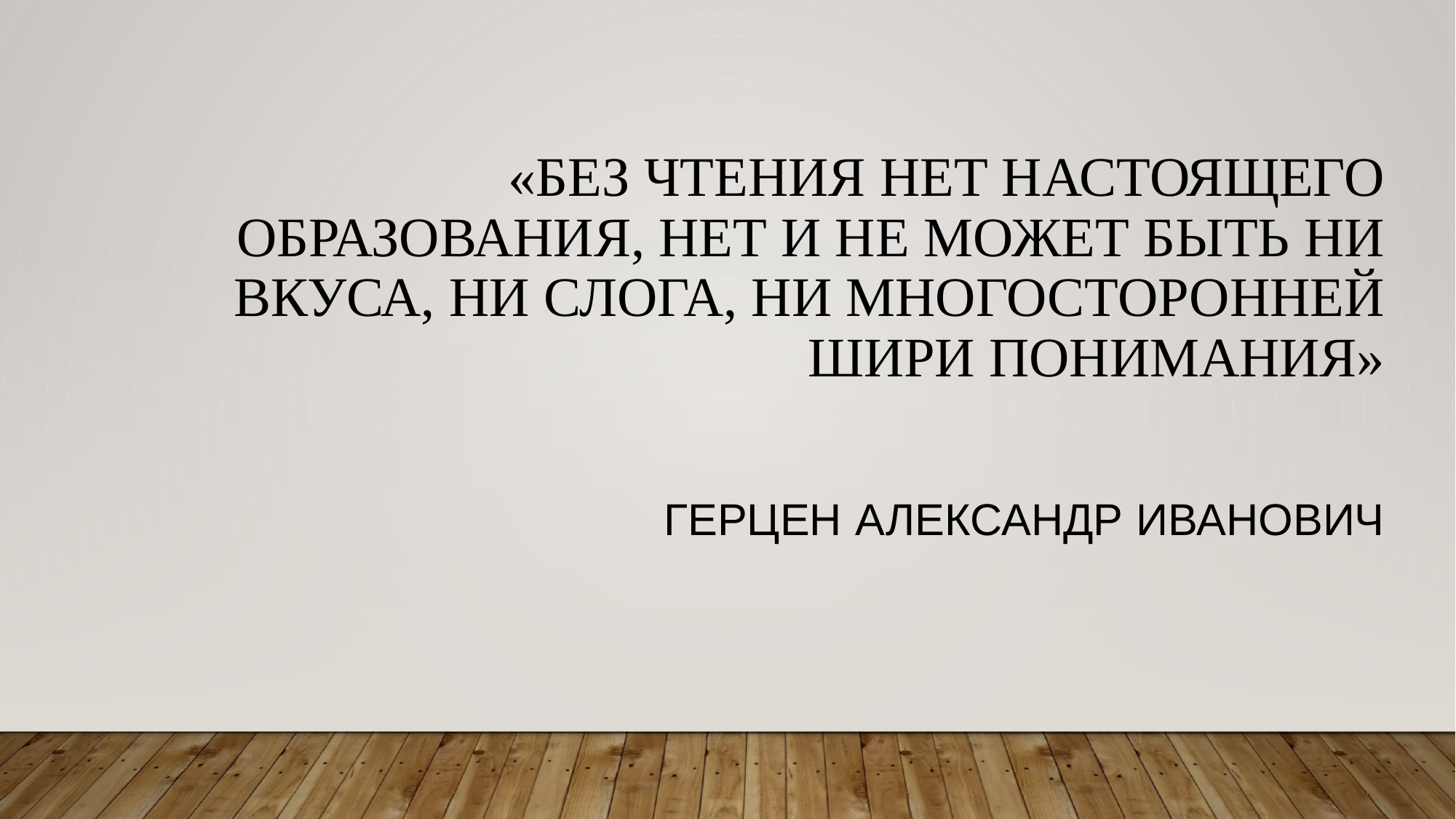

«Без чтения нет настоящего образования, нет и не может быть ни вкуса, ни слога, ни многосторонней шири понимания»
Герцен Александр Иванович